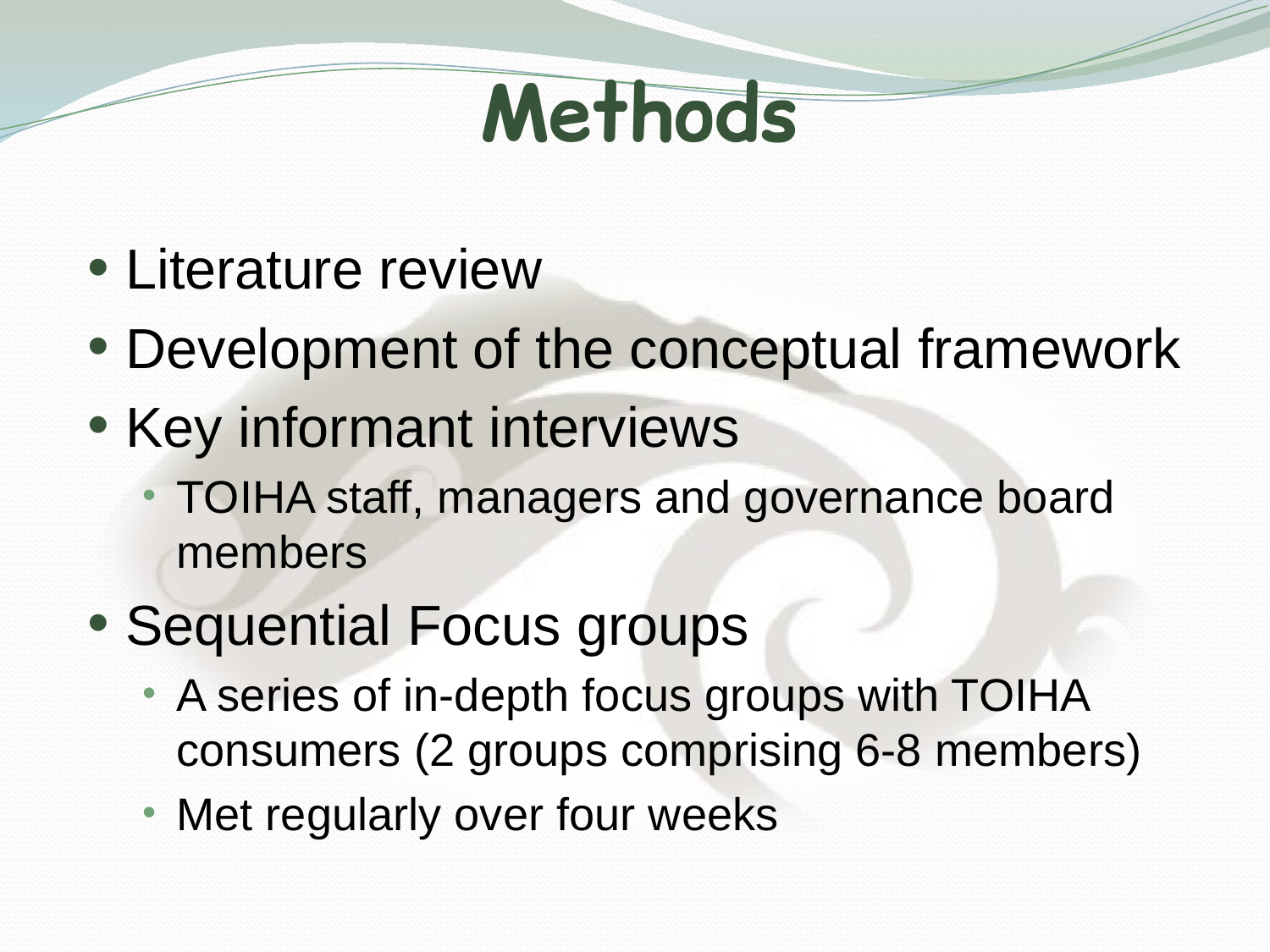

# Methods
Literature review
Development of the conceptual framework
Key informant interviews
TOIHA staff, managers and governance board members
Sequential Focus groups
A series of in-depth focus groups with TOIHA consumers (2 groups comprising 6-8 members)
Met regularly over four weeks